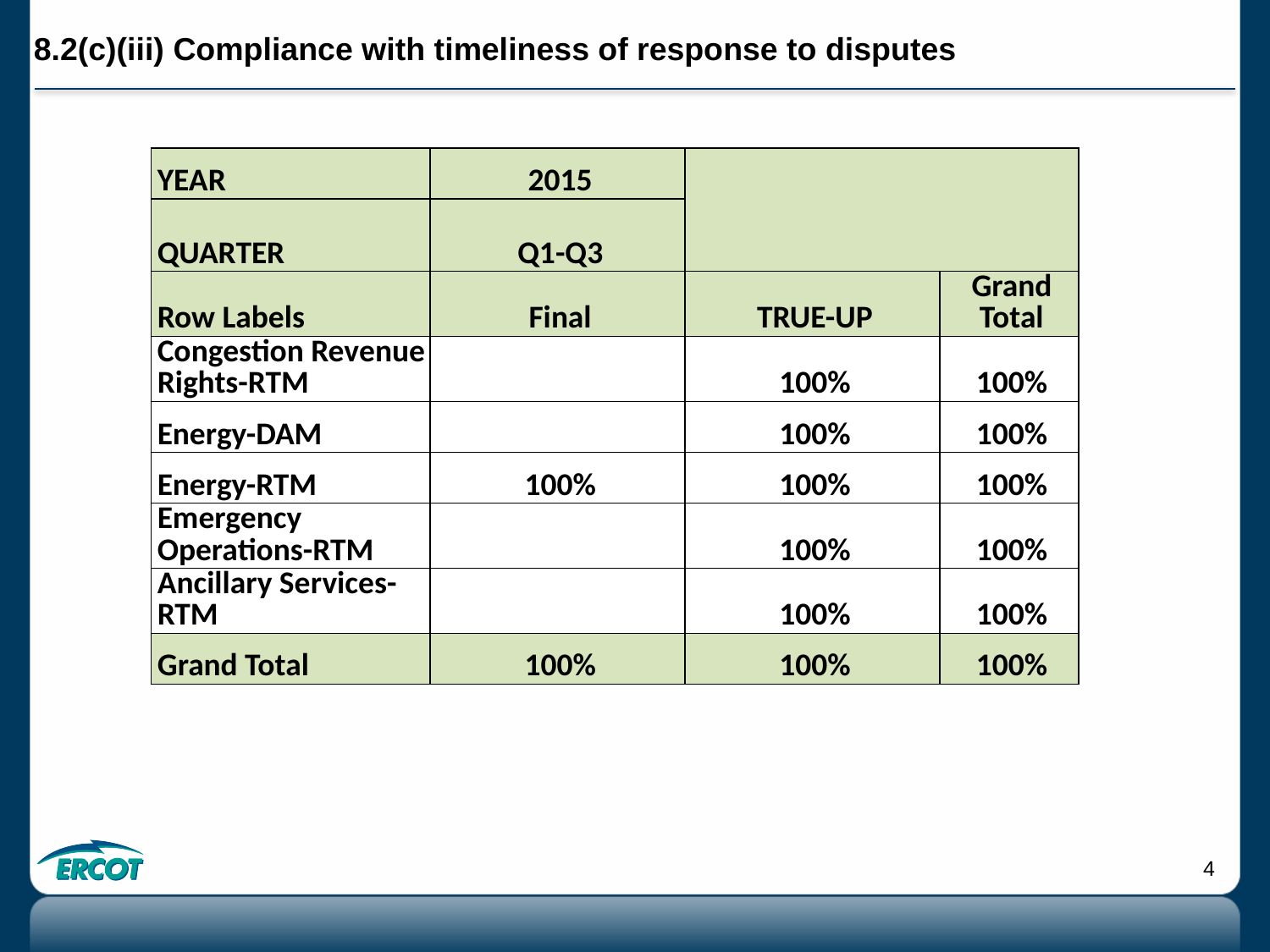

# 8.2(c)(iii) Compliance with timeliness of response to disputes

| YEAR | 2015 |  |  |
| --- | --- | --- | --- |
| QUARTER | Q1-Q3 |  |  |
| Row Labels | Final | TRUE-UP | Grand Total |
| Congestion Revenue Rights-RTM |  | 100% | 100% |
| Energy-DAM |  | 100% | 100% |
| Energy-RTM | 100% | 100% | 100% |
| Emergency Operations-RTM |  | 100% | 100% |
| Ancillary Services-RTM |  | 100% | 100% |
| Grand Total | 100% | 100% | 100% |